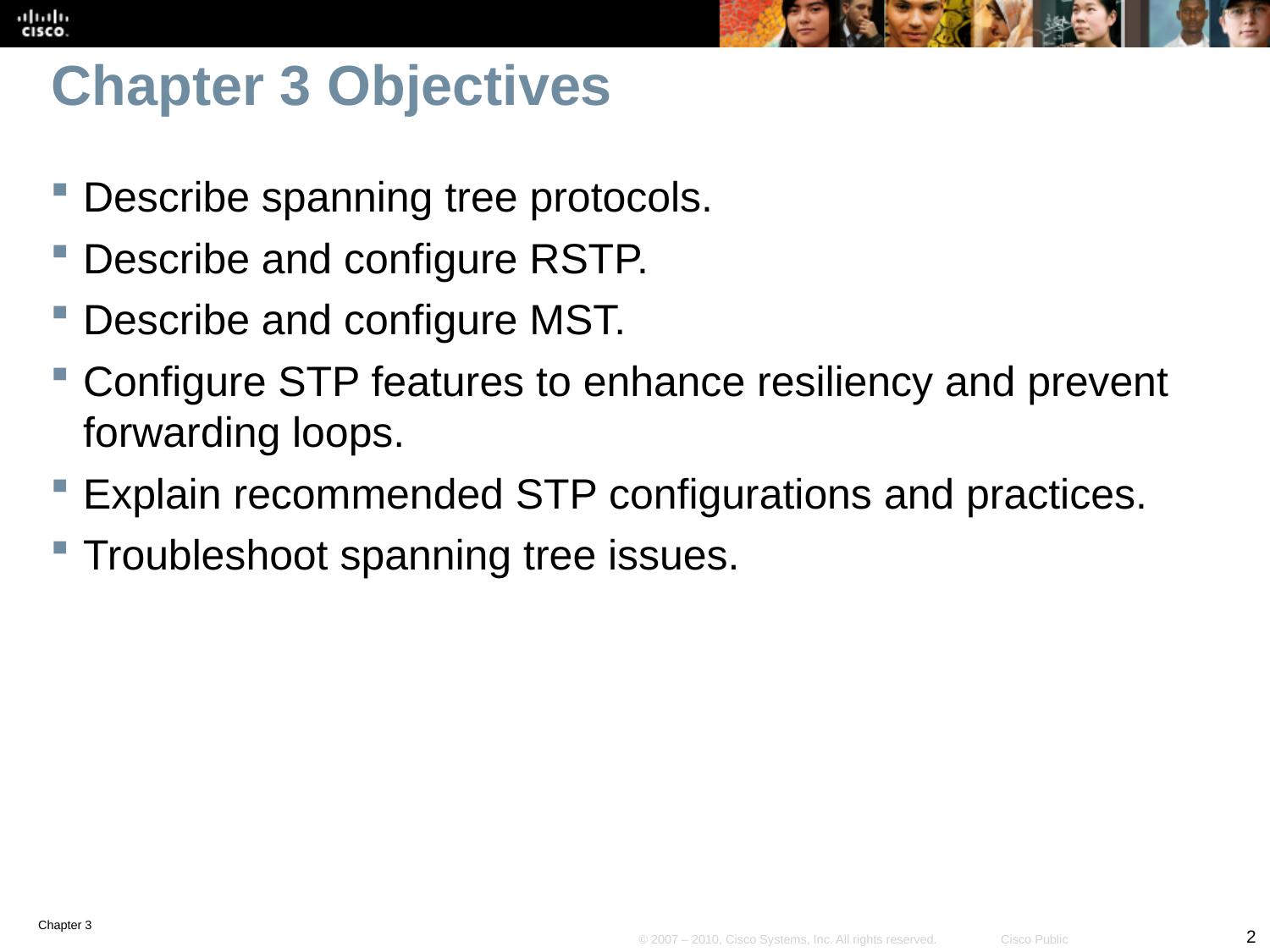

# Chapter 3 Objectives
Describe spanning tree protocols.
Describe and configure RSTP.
Describe and configure MST.
Configure STP features to enhance resiliency and prevent forwarding loops.
Explain recommended STP configurations and practices.
Troubleshoot spanning tree issues.